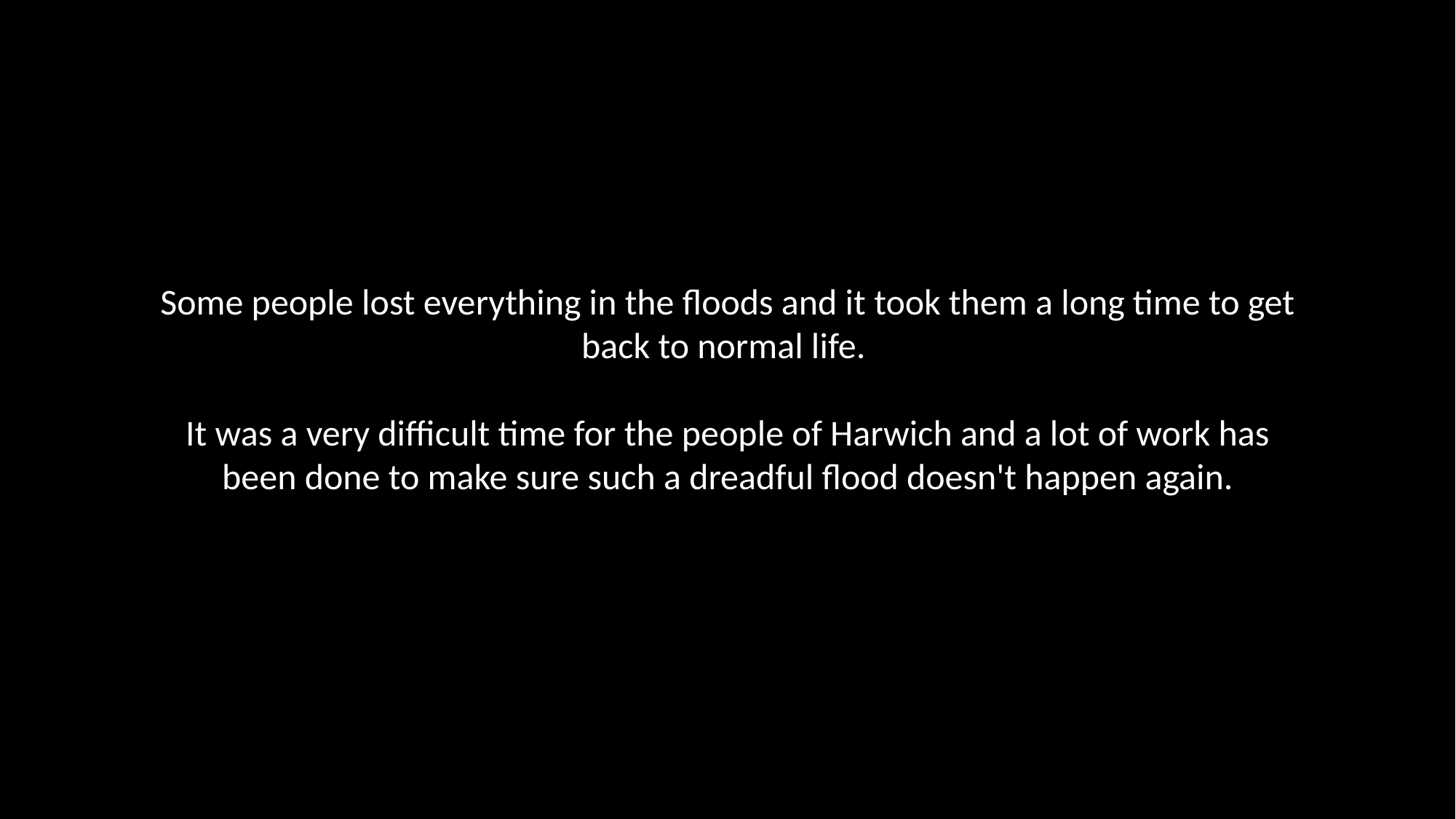

Some people lost everything in the floods and it took them a long time to get back to normal life.

It was a very difficult time for the people of Harwich and a lot of work has been done to make sure such a dreadful flood doesn't happen again.